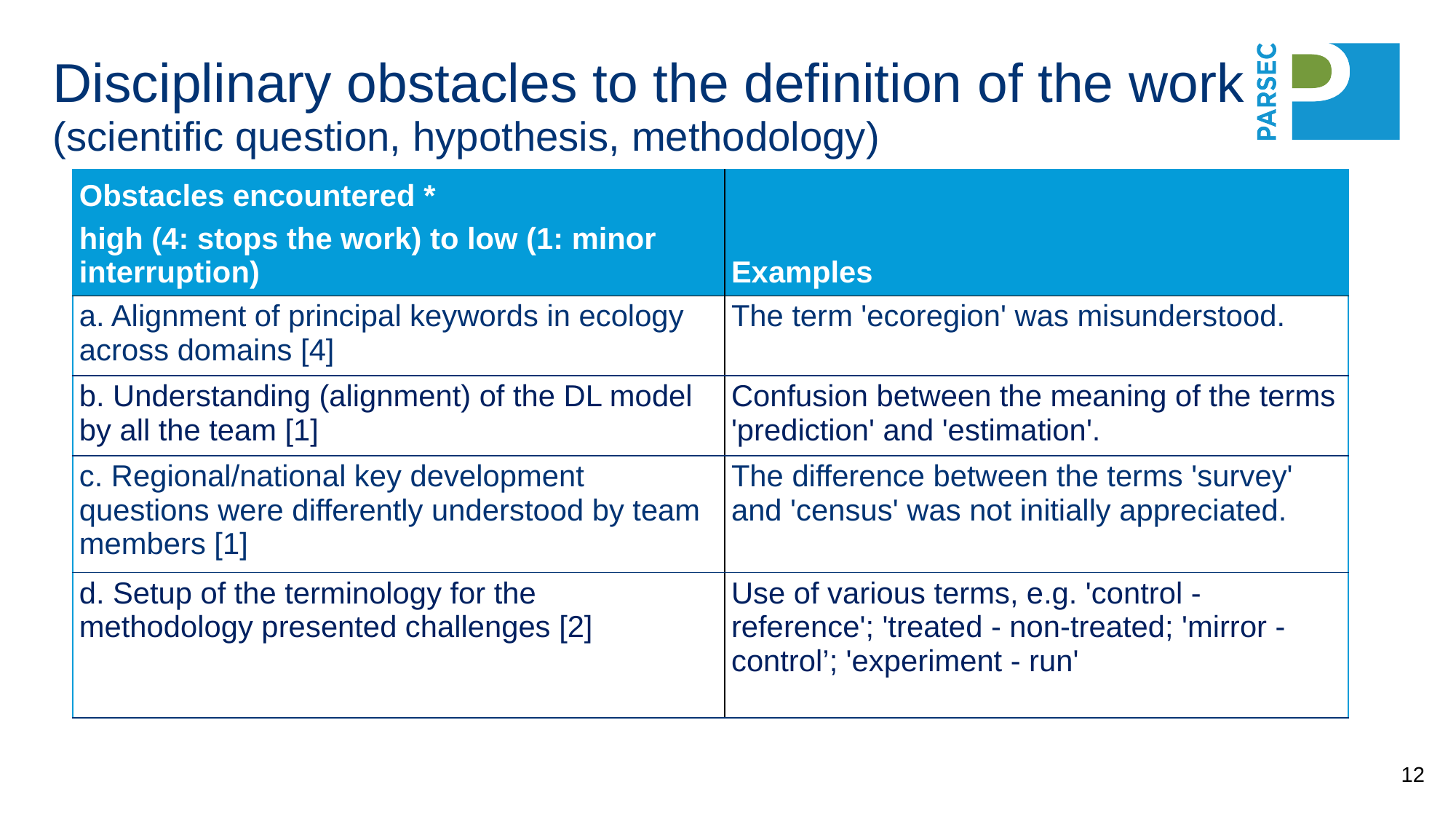

# Disciplinary obstacles to the definition of the work (scientific question, hypothesis, methodology)
| Obstacles encountered \* high (4: stops the work) to low (1: minor interruption) | Examples |
| --- | --- |
| a. Alignment of principal keywords in ecology across domains [4] | The term 'ecoregion' was misunderstood. |
| b. Understanding (alignment) of the DL model by all the team [1] | Confusion between the meaning of the terms 'prediction' and 'estimation'. |
| c. Regional/national key development questions were differently understood by team members [1] | The difference between the terms 'survey' and 'census' was not initially appreciated. |
| d. Setup of the terminology for the methodology presented challenges [2] | Use of various terms, e.g. 'control - reference'; 'treated - non-treated; 'mirror - control’; 'experiment - run' |
12